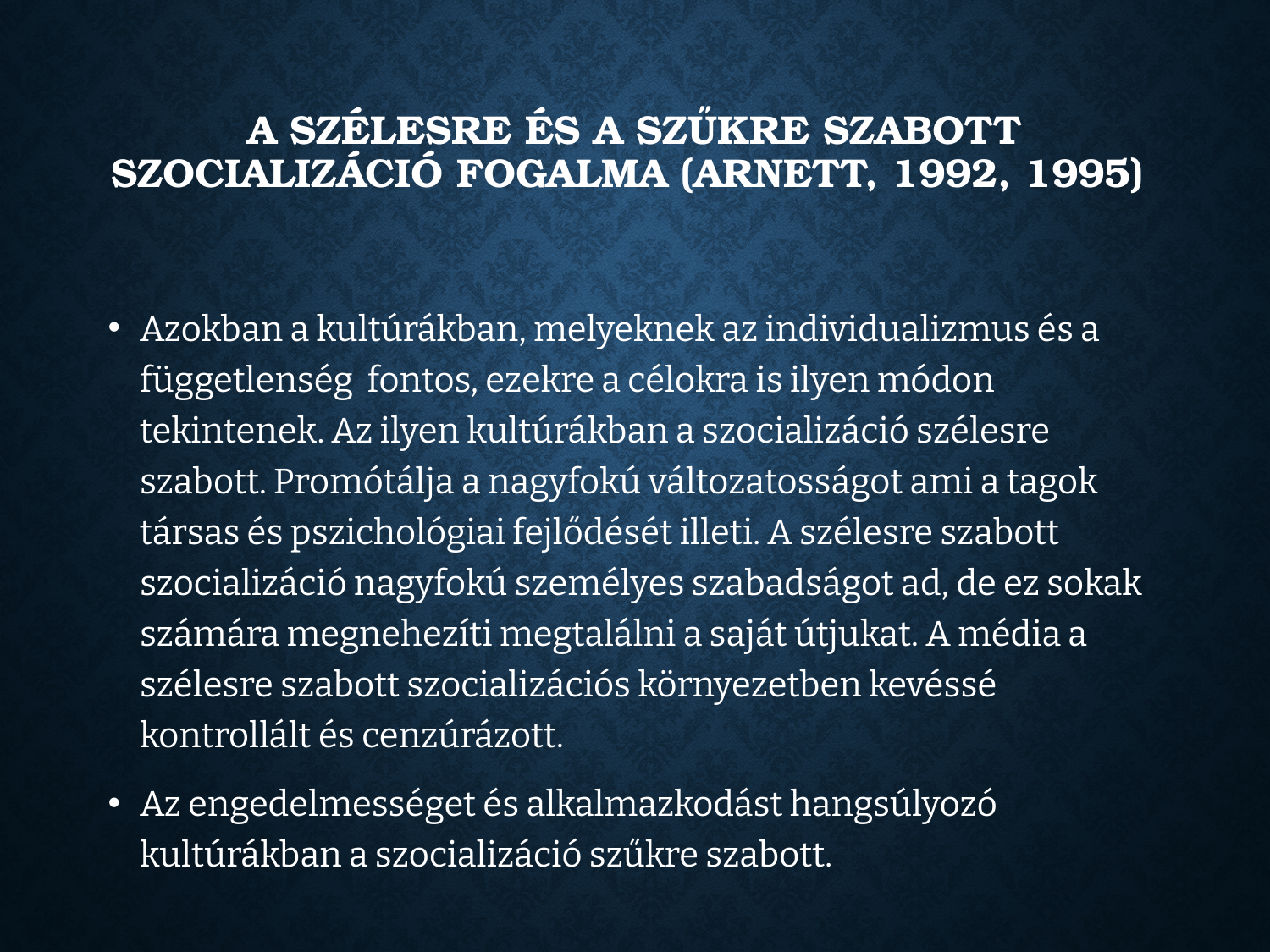

# A szélesre és a szűkre szabott szocializáció fogalma (Arnett, 1992, 1995)
Azokban a kultúrákban, melyeknek az individualizmus és a függetlenség  fontos, ezekre a célokra is ilyen módon tekintenek. Az ilyen kultúrákban a szocializáció szélesre szabott. Promótálja a nagyfokú változatosságot ami a tagok társas és pszichológiai fejlődését illeti. A szélesre szabott szocializáció nagyfokú személyes szabadságot ad, de ez sokak számára megnehezíti megtalálni a saját útjukat. A média a szélesre szabott szocializációs környezetben kevéssé kontrollált és cenzúrázott.
Az engedelmességet és alkalmazkodást hangsúlyozó kultúrákban a szocializáció szűkre szabott.